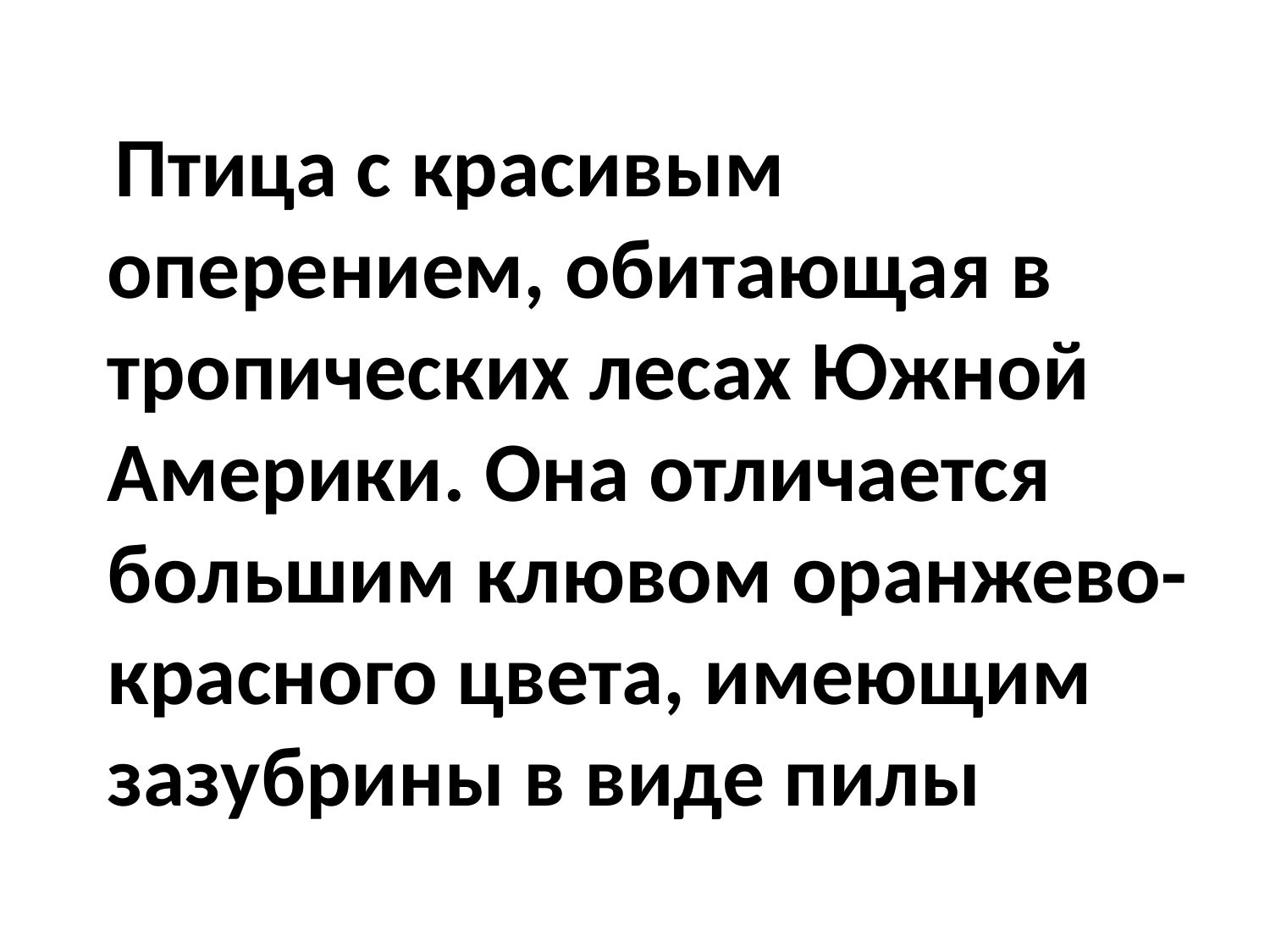

Птица с красивым оперением, обитающая в тропических лесах Южной Америки. Она отличается большим клювом оранжево-красного цвета, имеющим зазубрины в виде пилы